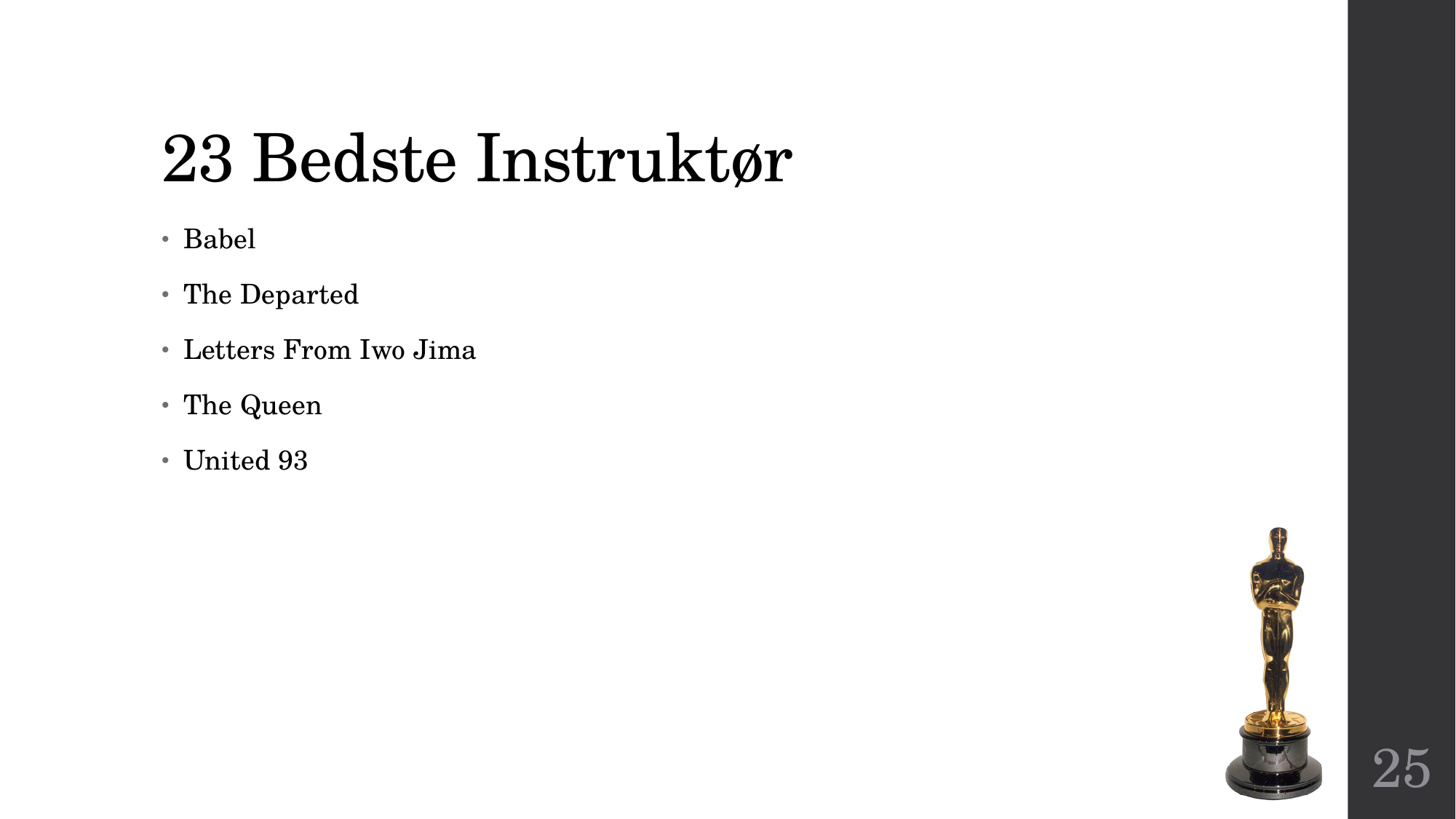

# 23 Bedste Instruktør
Babel
The Departed
Letters From Iwo Jima
The Queen
United 93
25